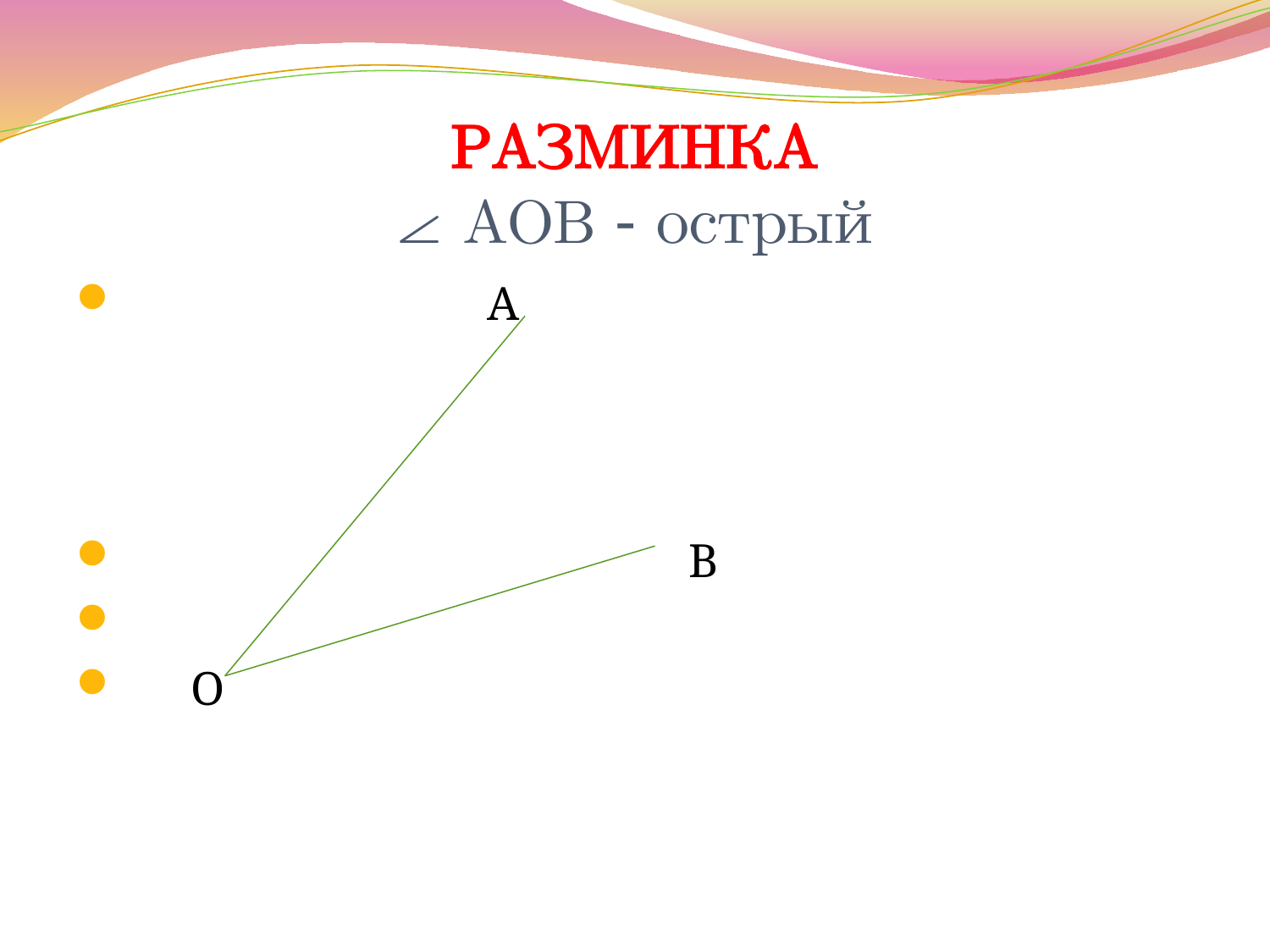

# РАЗМИНКА ⦟ АОВ - острый
                               А

                                                В

      О